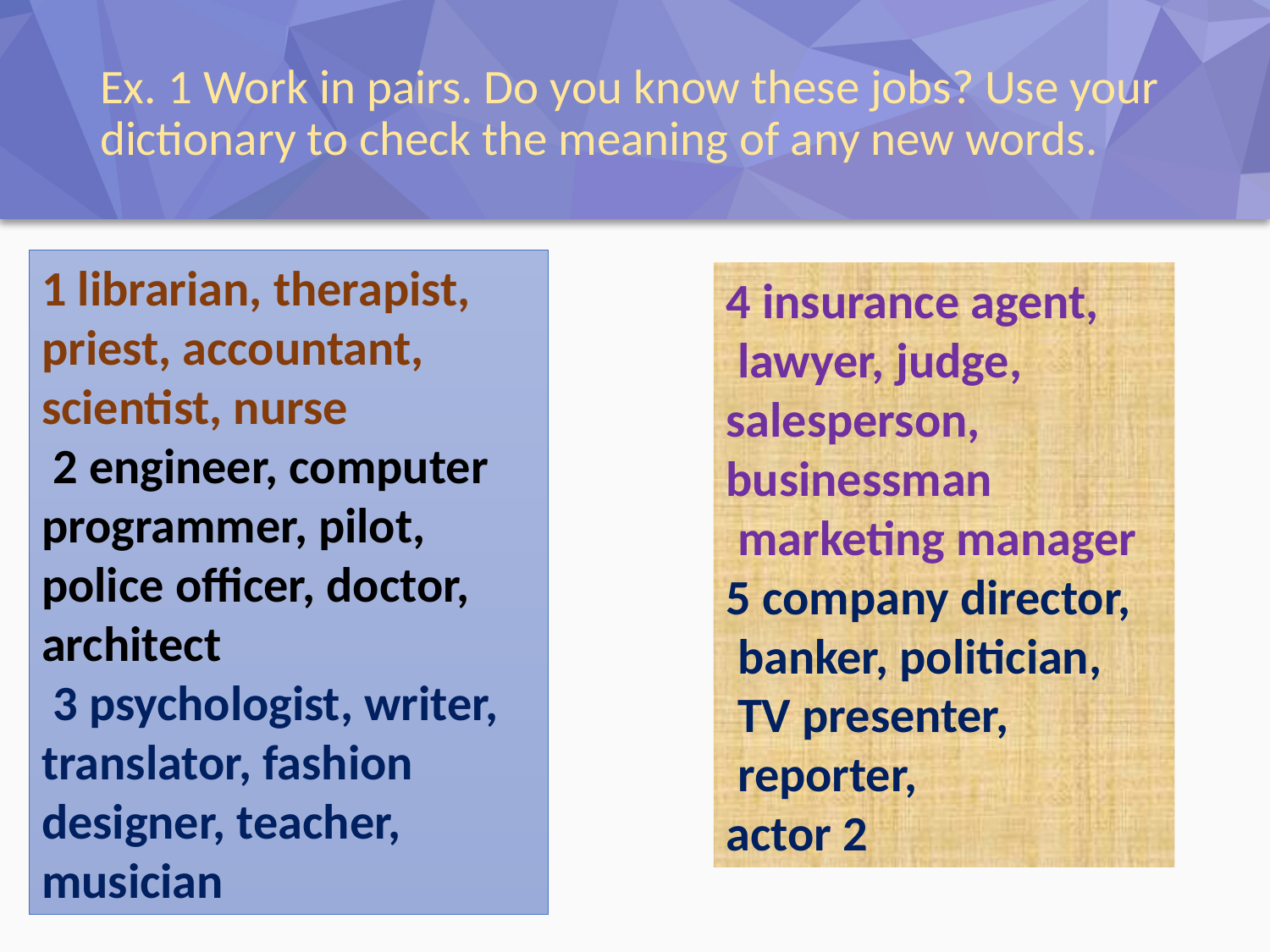

# Ex. 1 Work in pairs. Do you know these jobs? Use your dictionary to check the meaning of any new words.
1 librarian, therapist, priest, accountant, scientist, nurse
 2 engineer, computer programmer, pilot, police officer, doctor, architect
 3 psychologist, writer, translator, fashion designer, teacher, musician
4 insurance agent,
 lawyer, judge, salesperson, businessman
 marketing manager
5 company director,
 banker, politician,
 TV presenter,
 reporter,
actor 2